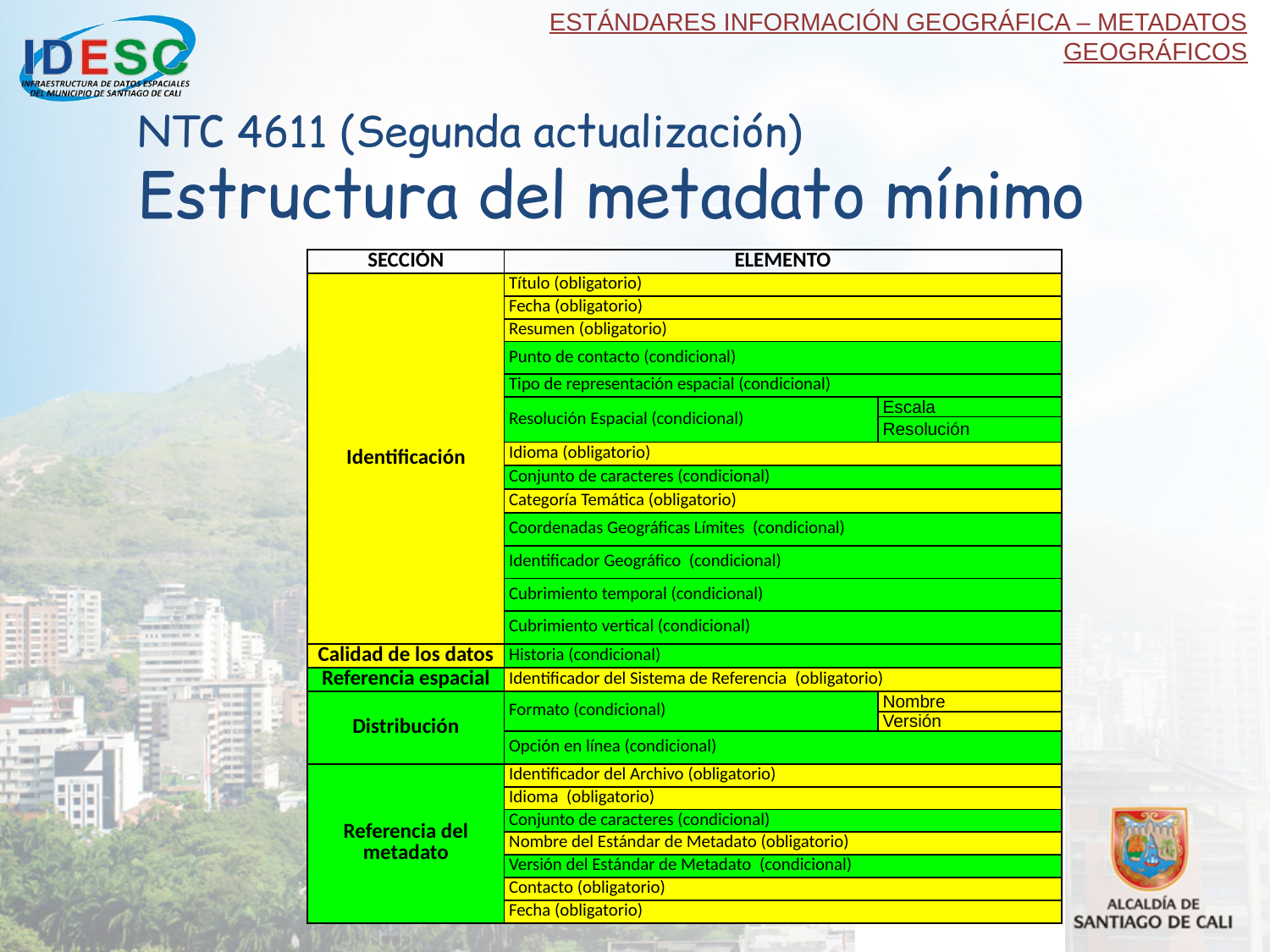

ESTÁNDARES INFORMACIÓN GEOGRÁFICA – METADATOS GEOGRÁFICOS
NTC 4611 (Segunda actualización)
Estructura del metadato mínimo
| SECCIÓN | ELEMENTO |  |
| --- | --- | --- |
| Identificación | Título (obligatorio) |  |
|  | Fecha (obligatorio) |  |
|  | Resumen (obligatorio) |  |
|  | Punto de contacto (condicional) |  |
|  | Tipo de representación espacial (condicional) |  |
|  | Resolución Espacial (condicional) | Escala |
|  |  | Resolución |
|  | Idioma (obligatorio) |  |
|  | Conjunto de caracteres (condicional) |  |
|  | Categoría Temática (obligatorio) |  |
|  | Coordenadas Geográficas Límites  (condicional) |  |
|  | Identificador Geográfico  (condicional) |  |
|  | Cubrimiento temporal (condicional) |  |
|  | Cubrimiento vertical (condicional) |  |
| Calidad de los datos | Historia (condicional) |  |
| Referencia espacial | Identificador del Sistema de Referencia  (obligatorio) |  |
| Distribución | Formato (condicional) | Nombre |
|  |  | Versión |
|  | Opción en línea (condicional) |  |
| Referencia del metadato | Identificador del Archivo (obligatorio) |  |
|  | Idioma  (obligatorio) |  |
|  | Conjunto de caracteres (condicional) |  |
|  | Nombre del Estándar de Metadato (obligatorio) |  |
|  | Versión del Estándar de Metadato  (condicional) |  |
|  | Contacto (obligatorio) |  |
|  | Fecha (obligatorio) |  |